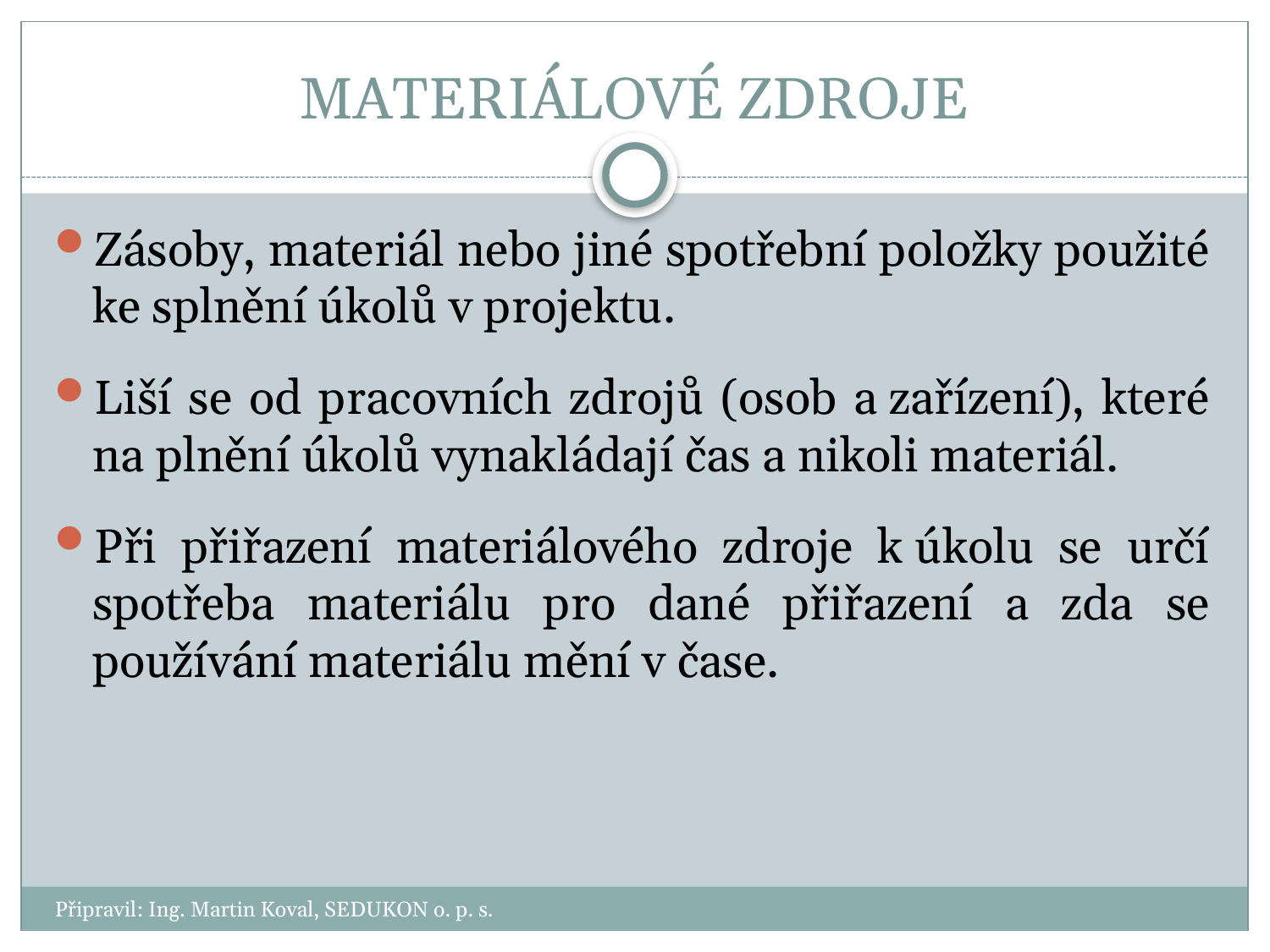

# MATERIÁLOVÉ ZDROJE
Zásoby, materiál nebo jiné spotřební položky použité ke splnění úkolů v projektu.

Liší se od pracovních zdrojů (osob a zařízení), které na plnění úkolů vynakládají čas a nikoli materiál.

Při přiřazení materiálového zdroje k úkolu se určí spotřeba materiálu pro dané přiřazení a zda se používání materiálu mění v čase.
Připravil: Ing. Martin Koval, SEDUKON o. p. s.